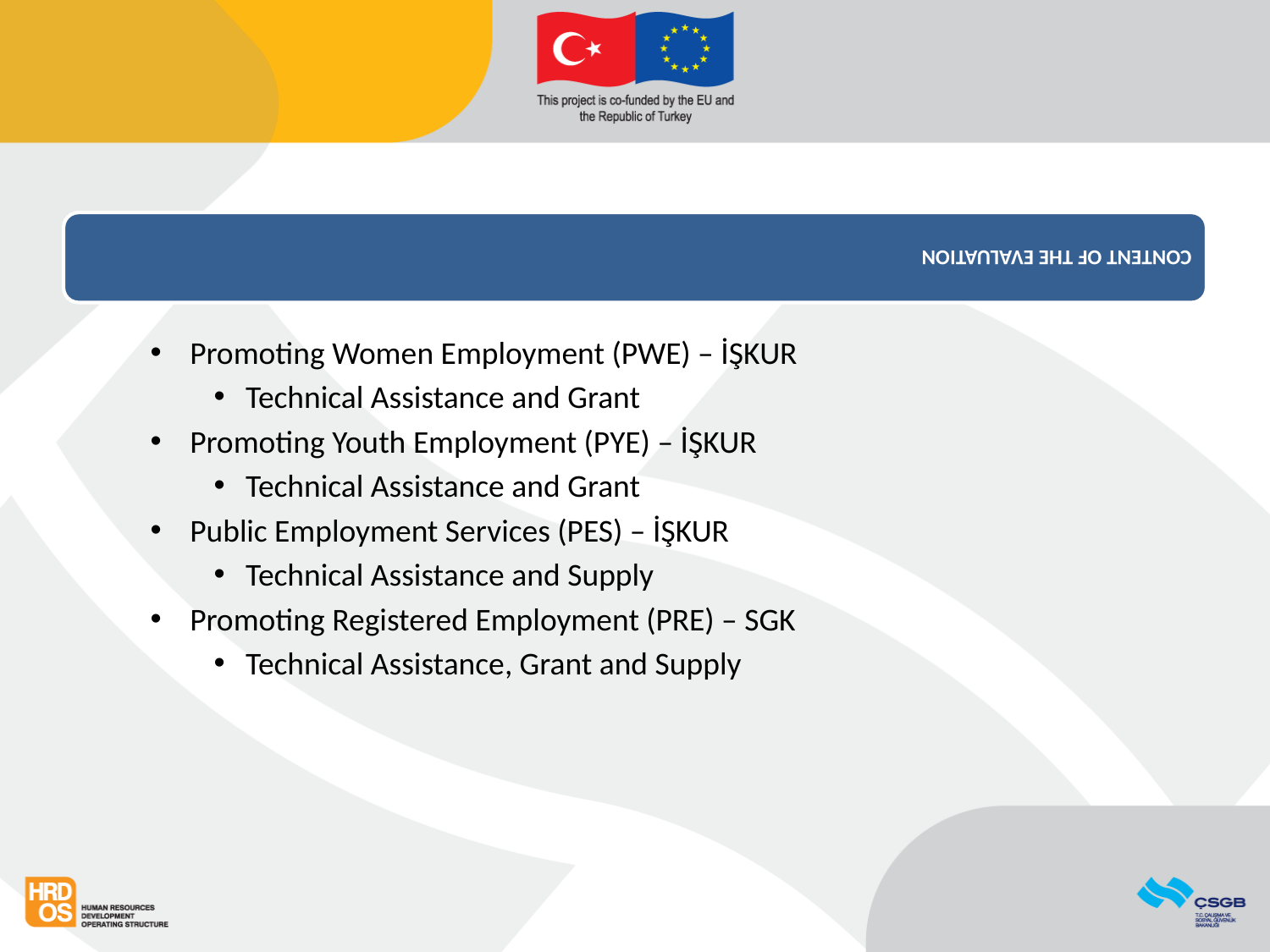

CONTENT OF THE EVALUATION
Promoting Women Employment (PWE) – İŞKUR
Technical Assistance and Grant
Promoting Youth Employment (PYE) – İŞKUR
Technical Assistance and Grant
Public Employment Services (PES) – İŞKUR
Technical Assistance and Supply
Promoting Registered Employment (PRE) – SGK
Technical Assistance, Grant and Supply